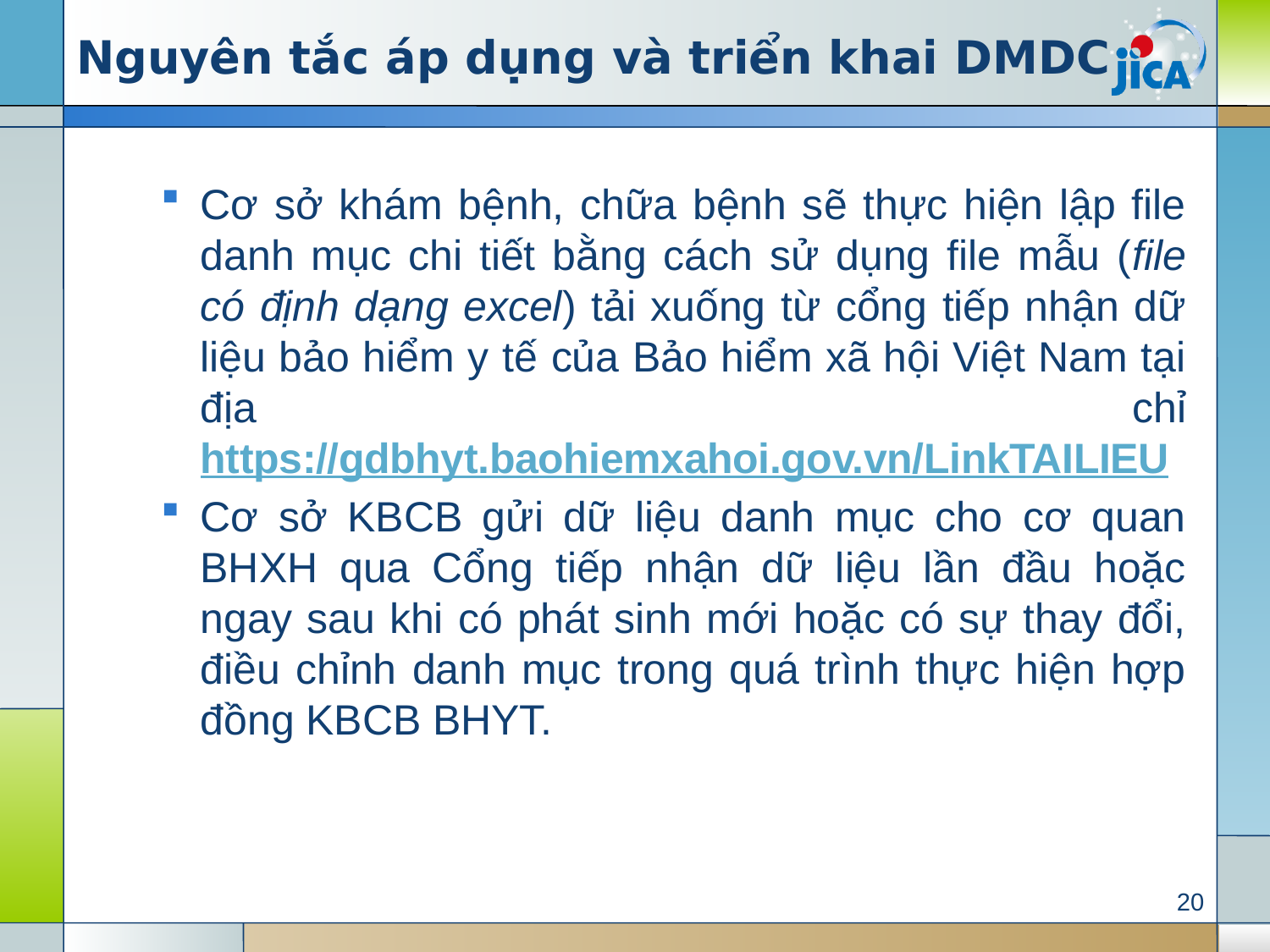

Nguyên tắc áp dụng và triển khai DMDC
#
Cơ sở khám bệnh, chữa bệnh sẽ thực hiện lập file danh mục chi tiết bằng cách sử dụng file mẫu (file có định dạng excel) tải xuống từ cổng tiếp nhận dữ liệu bảo hiểm y tế của Bảo hiểm xã hội Việt Nam tại địa chỉ https://gdbhyt.baohiemxahoi.gov.vn/LinkTAILIEU
Cơ sở KBCB gửi dữ liệu danh mục cho cơ quan BHXH qua Cổng tiếp nhận dữ liệu lần đầu hoặc ngay sau khi có phát sinh mới hoặc có sự thay đổi, điều chỉnh danh mục trong quá trình thực hiện hợp đồng KBCB BHYT.
20